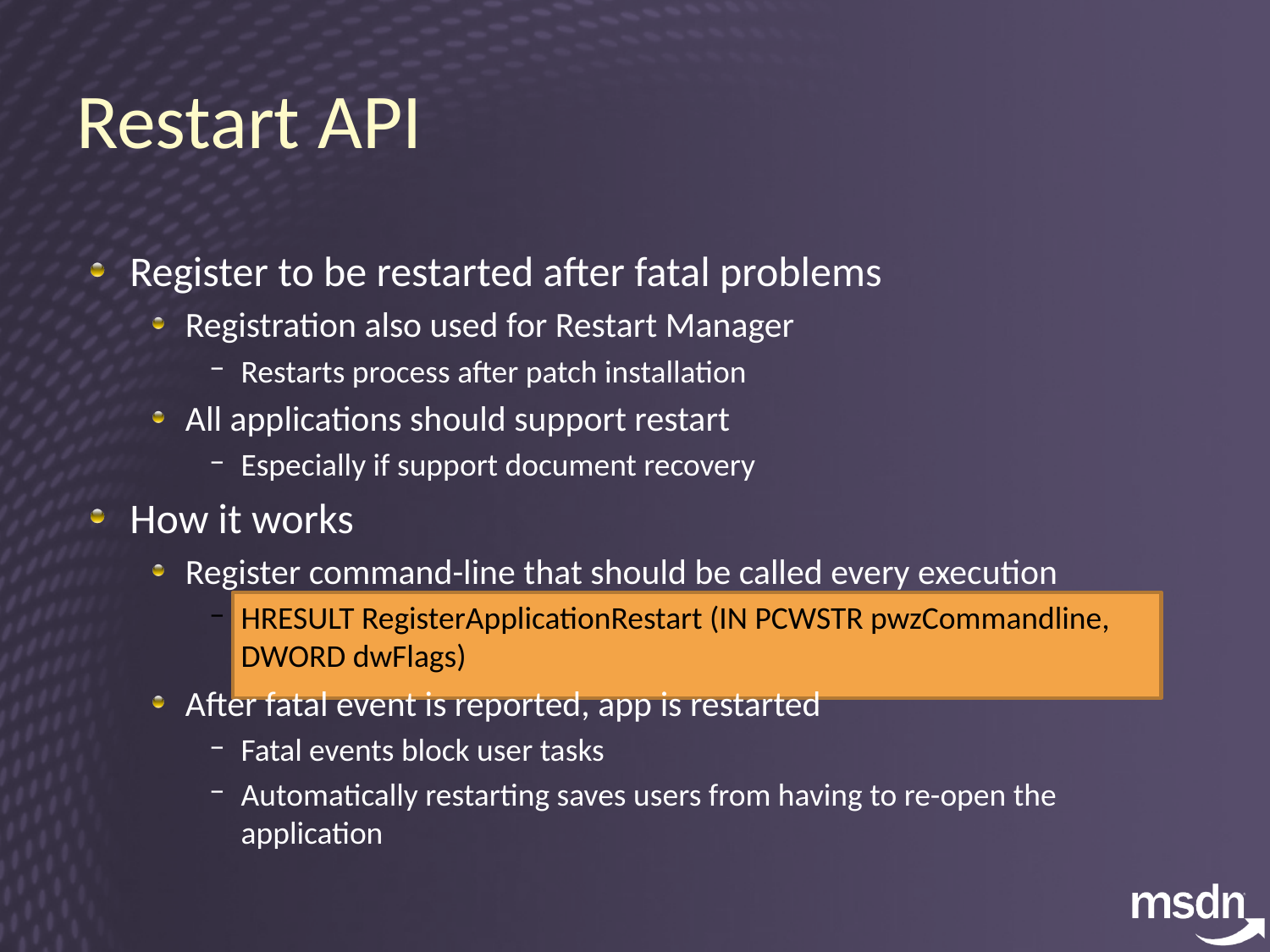

# Restart API
Register to be restarted after fatal problems
Registration also used for Restart Manager
Restarts process after patch installation
All applications should support restart
Especially if support document recovery
How it works
Register command-line that should be called every execution
HRESULT RegisterApplicationRestart (IN PCWSTR pwzCommandline, DWORD dwFlags)
After fatal event is reported, app is restarted
Fatal events block user tasks
Automatically restarting saves users from having to re-open the application